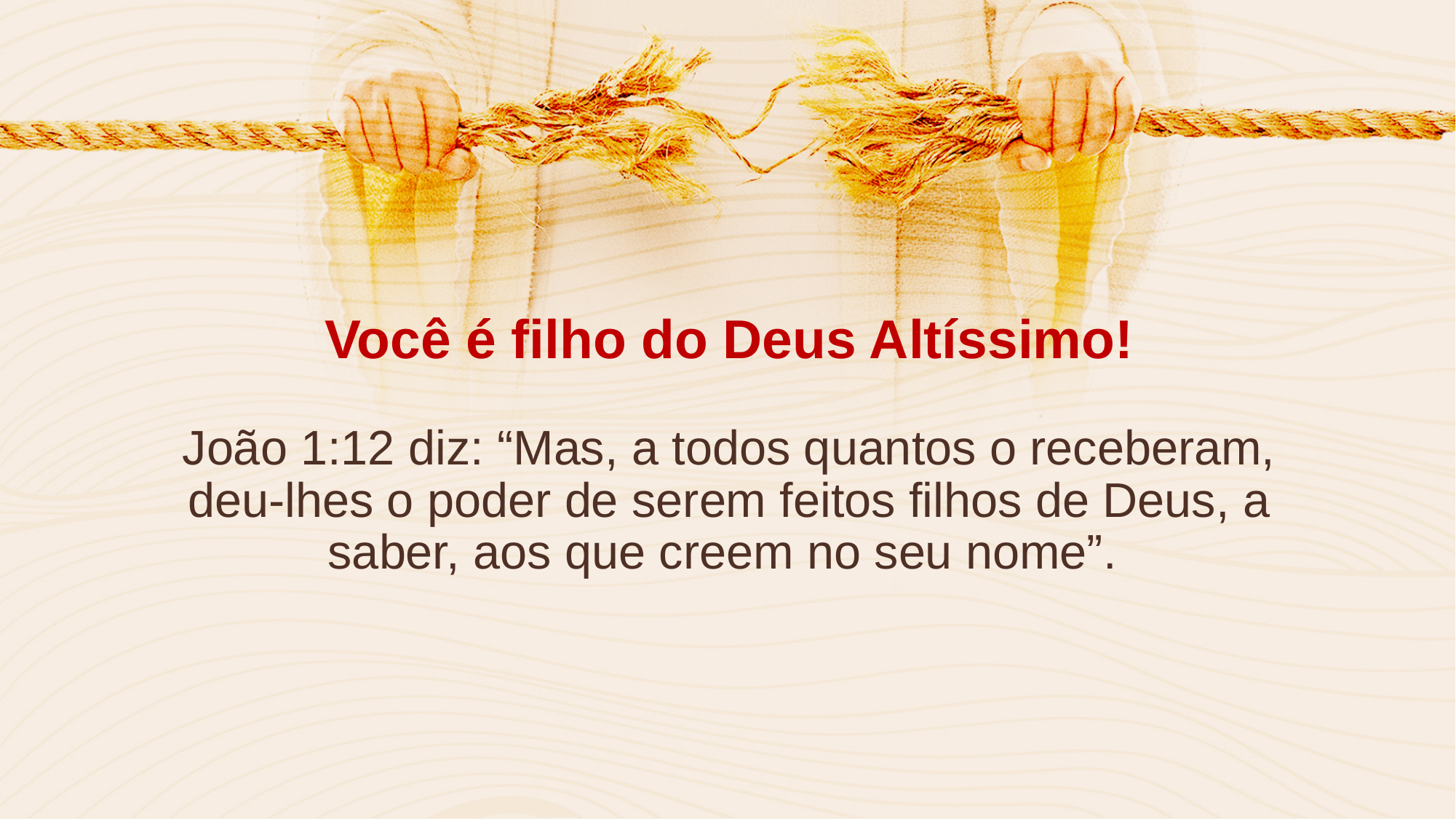

Você é filho do Deus Altíssimo!
João 1:12 diz: “Mas, a todos quantos o receberam, deu-lhes o poder de serem feitos filhos de Deus, a saber, aos que creem no seu nome”.